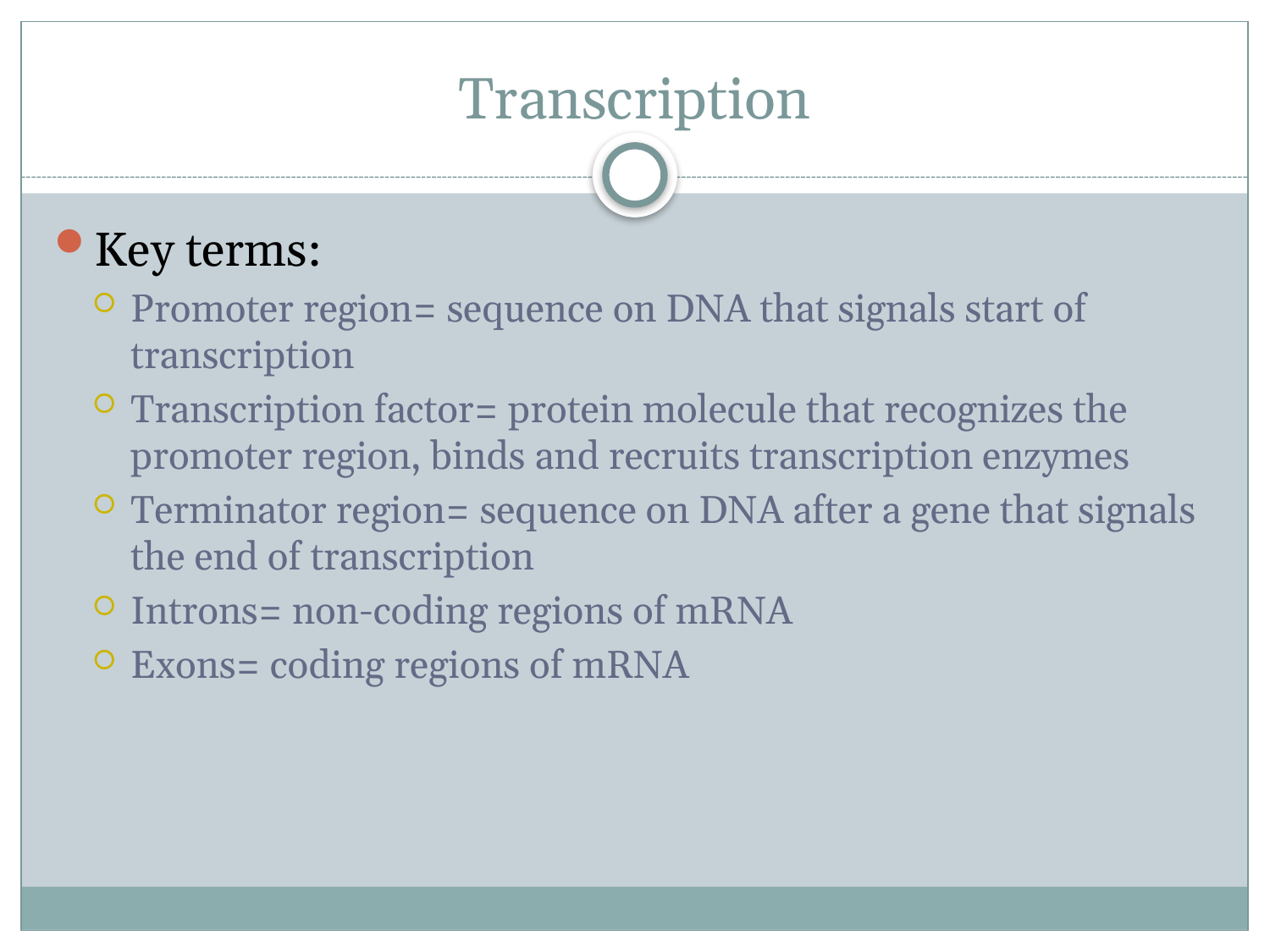

# Transcription
Key terms:
Promoter region= sequence on DNA that signals start of transcription
Transcription factor= protein molecule that recognizes the promoter region, binds and recruits transcription enzymes
Terminator region= sequence on DNA after a gene that signals the end of transcription
Introns= non-coding regions of mRNA
Exons= coding regions of mRNA